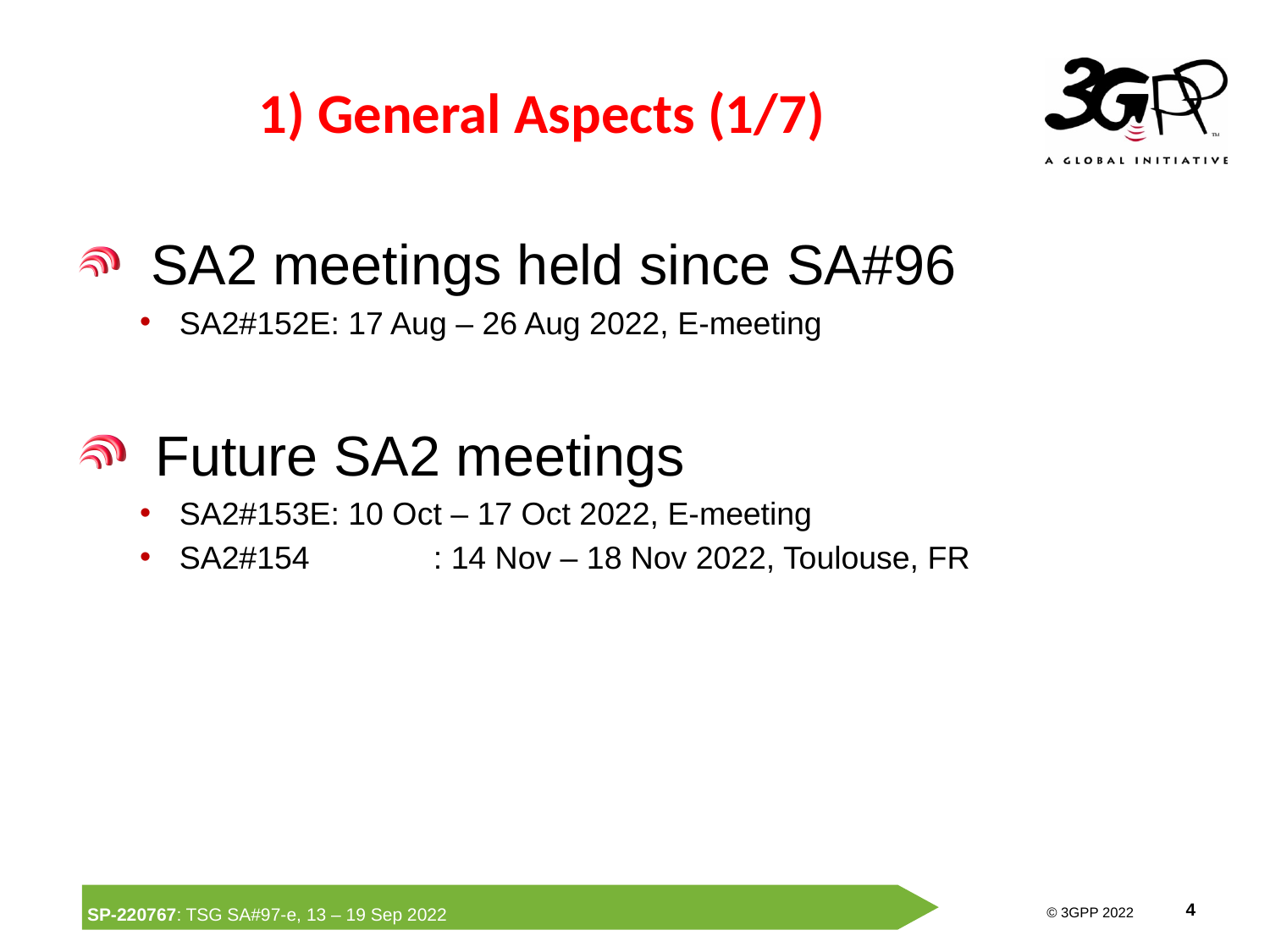

# 1) General Aspects (1/7)
 SA2 meetings held since SA#96
SA2#152E: 17 Aug – 26 Aug 2022, E-meeting

 Future SA2 meetings
SA2#153E: 10 Oct – 17 Oct 2022, E-meeting
SA2#154	: 14 Nov – 18 Nov 2022, Toulouse, FR